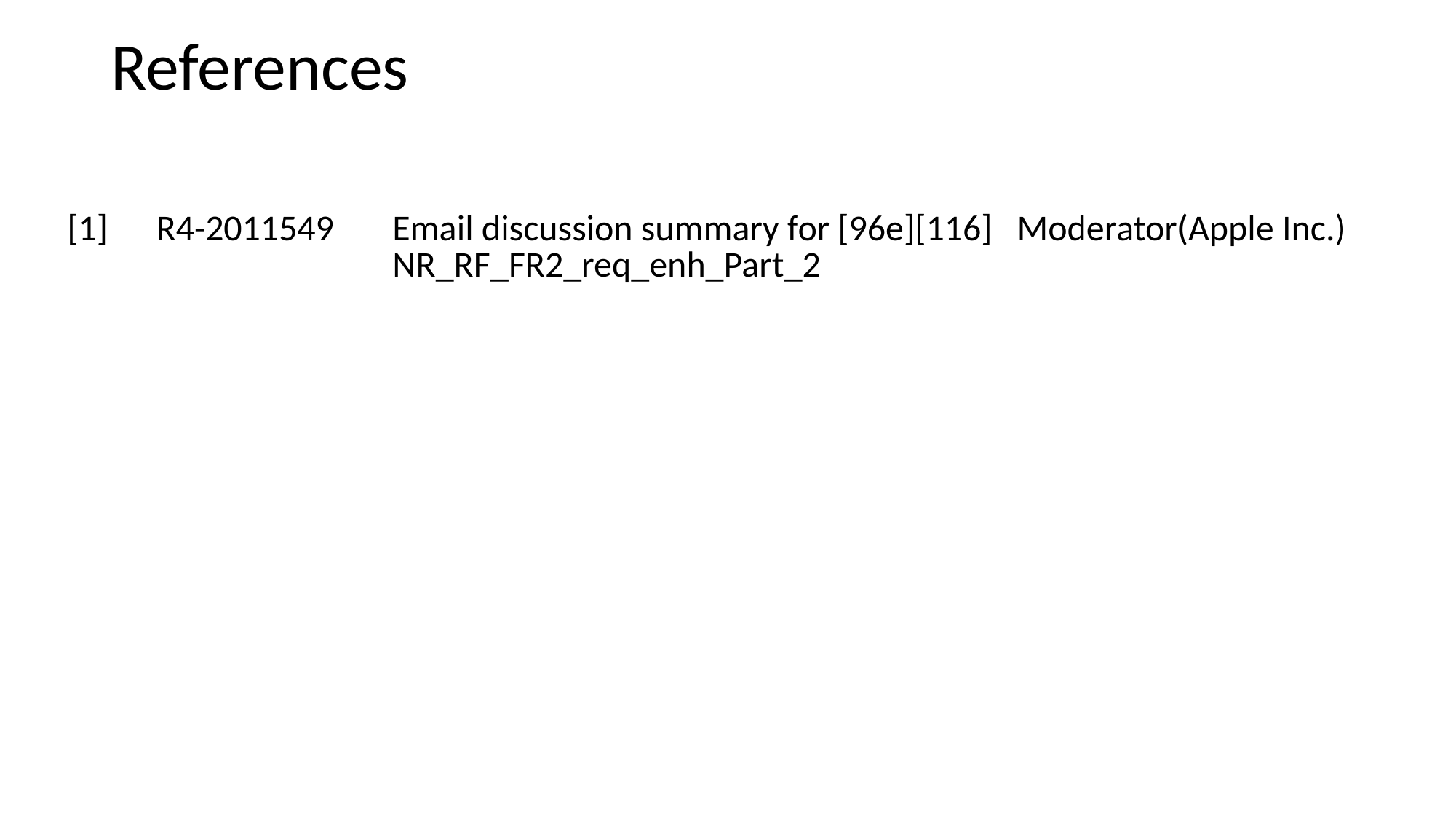

References
|  |  |  |  |
| --- | --- | --- | --- |
| [1] | R4-2011549 | Email discussion summary for [96e][116] NR\_RF\_FR2\_req\_enh\_Part\_2 | Moderator(Apple Inc.) |
|  |  |  |  |